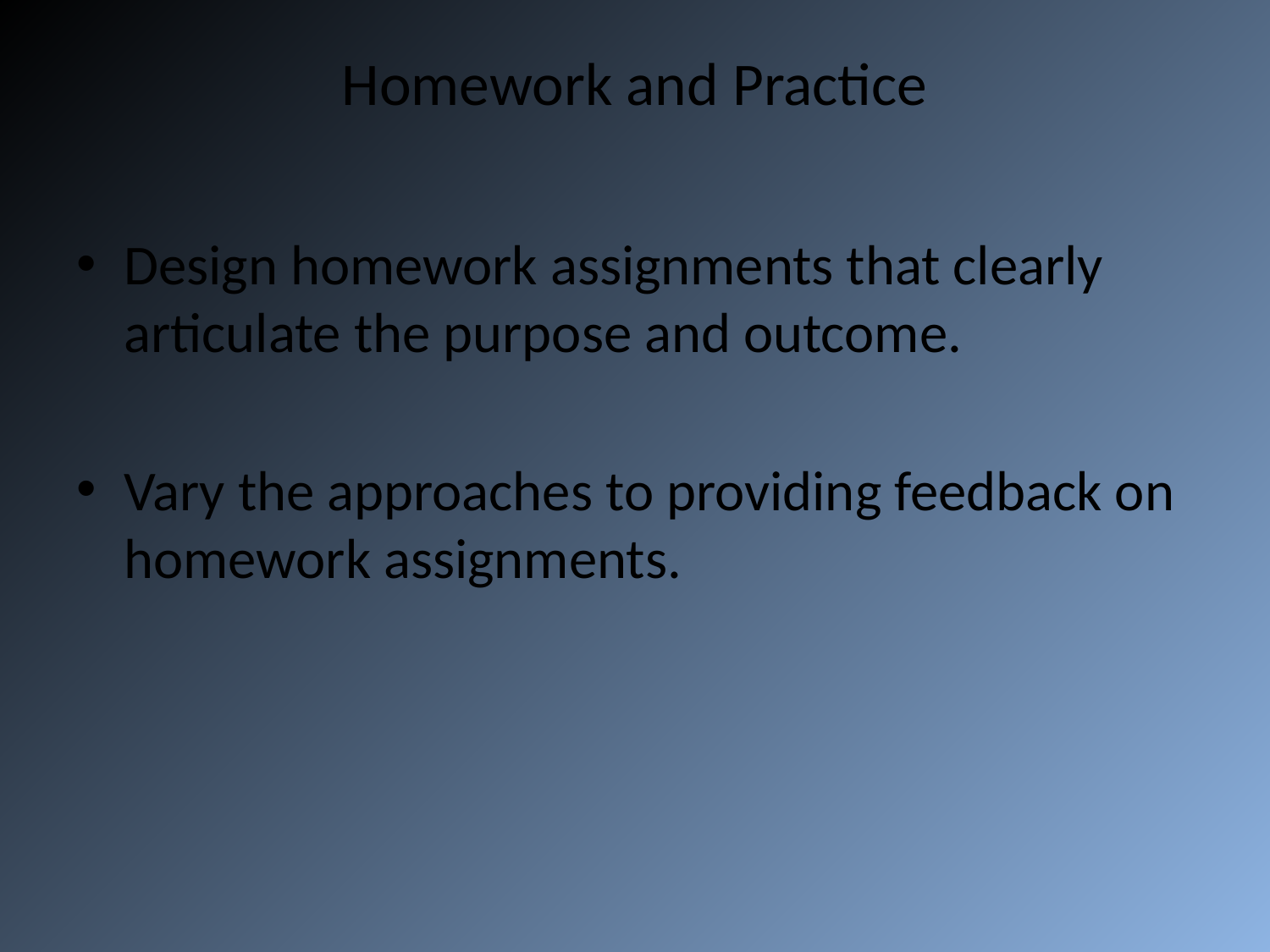

# Homework and Practice
Design homework assignments that clearly articulate the purpose and outcome.

Vary the approaches to providing feedback on homework assignments.